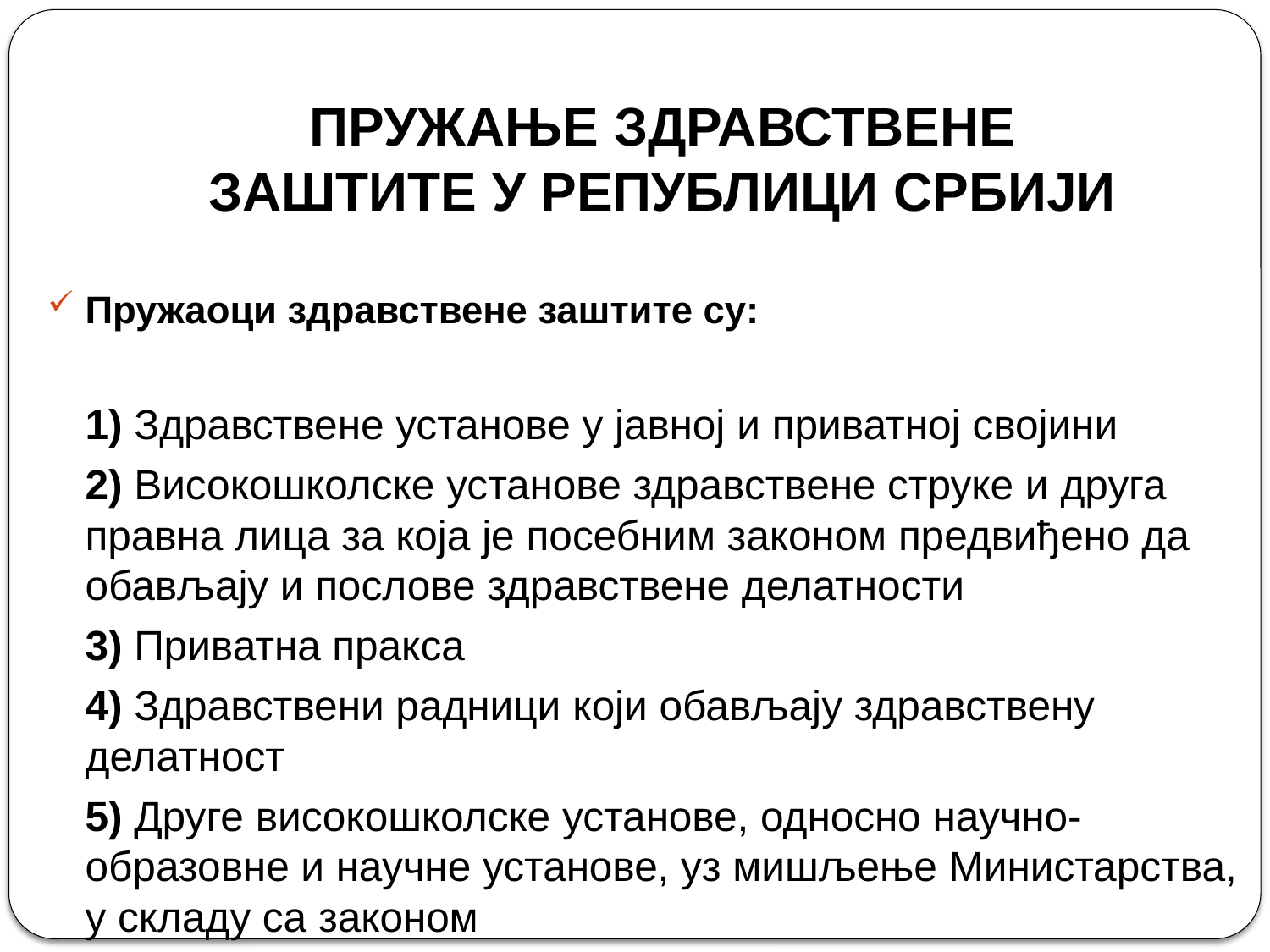

# ПРУЖАЊЕ ЗДРАВСТВЕНЕ ЗАШТИТЕ У РЕПУБЛИЦИ СРБИЈИ
Пружаоци здравствене заштите су:

	1) Здравствене установе у јавној и приватној својини
	2) Високошколске установе здравствене струке и друга правна лица за која је посебним законом предвиђено да обављају и послове здравствене делатности
	3) Приватна пракса
	4) Здравствени радници који обављају здравствену делатност
	5) Друге високошколске установе, односно научно-образовне и научне установе, уз мишљење Министарства, у складу са законом